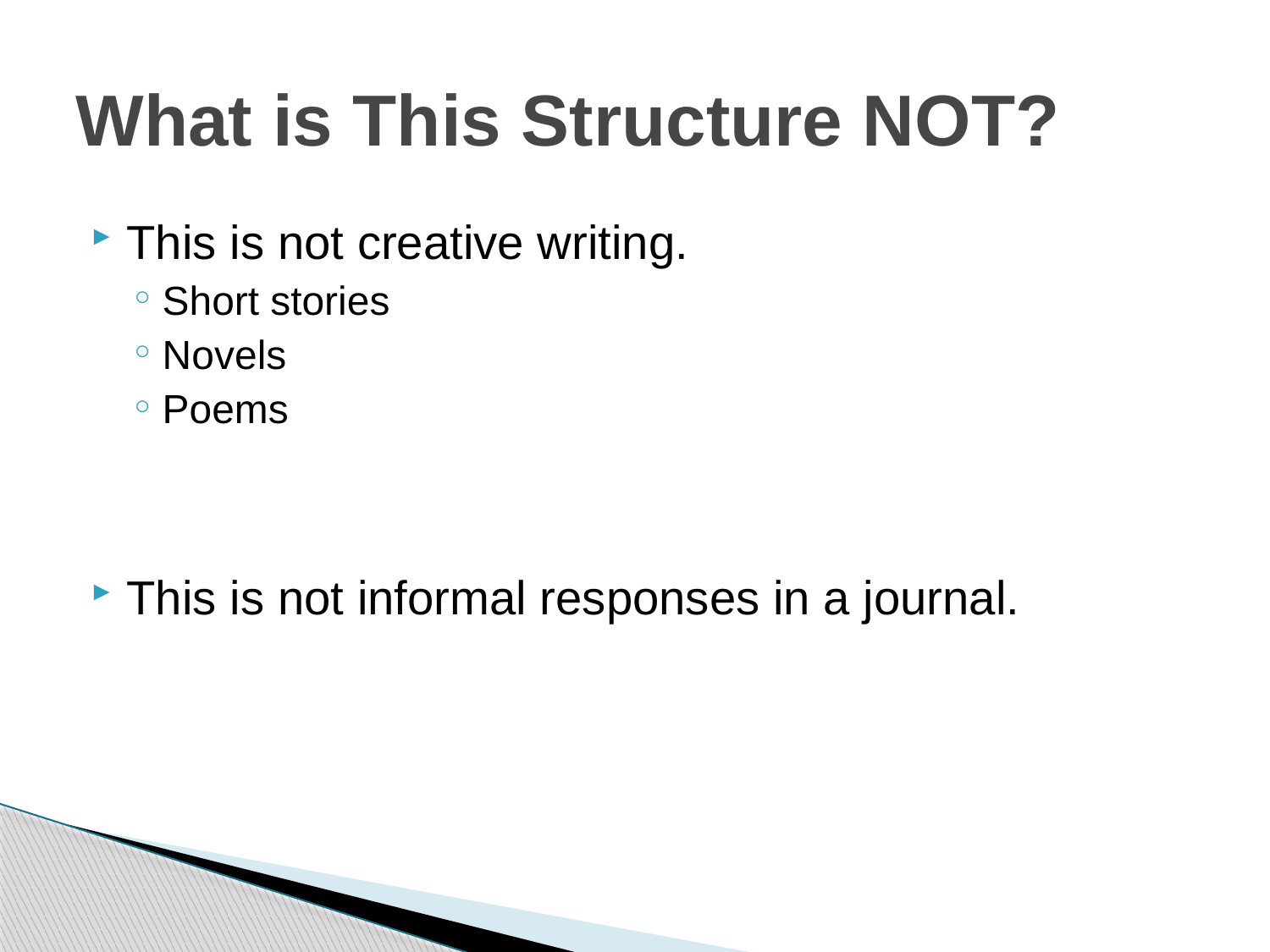

# What is This Structure NOT?
This is not creative writing.
Short stories
Novels
Poems

This is not informal responses in a journal.